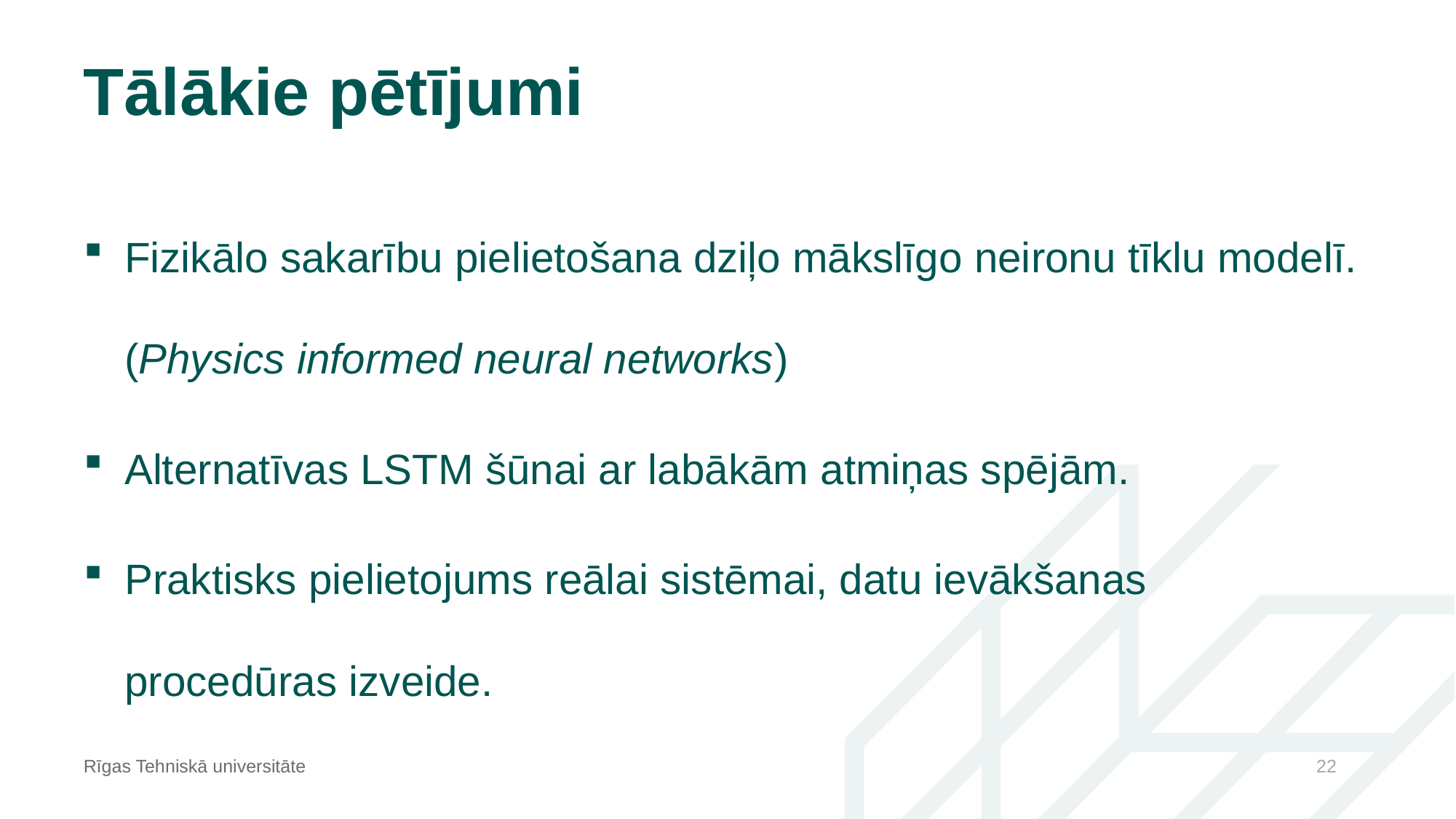

# Tālākie pētījumi
Fizikālo sakarību pielietošana dziļo mākslīgo neironu tīklu modelī. (Physics informed neural networks)
Alternatīvas LSTM šūnai ar labākām atmiņas spējām.
Praktisks pielietojums reālai sistēmai, datu ievākšanas procedūras izveide.
Rīgas Tehniskā universitāte